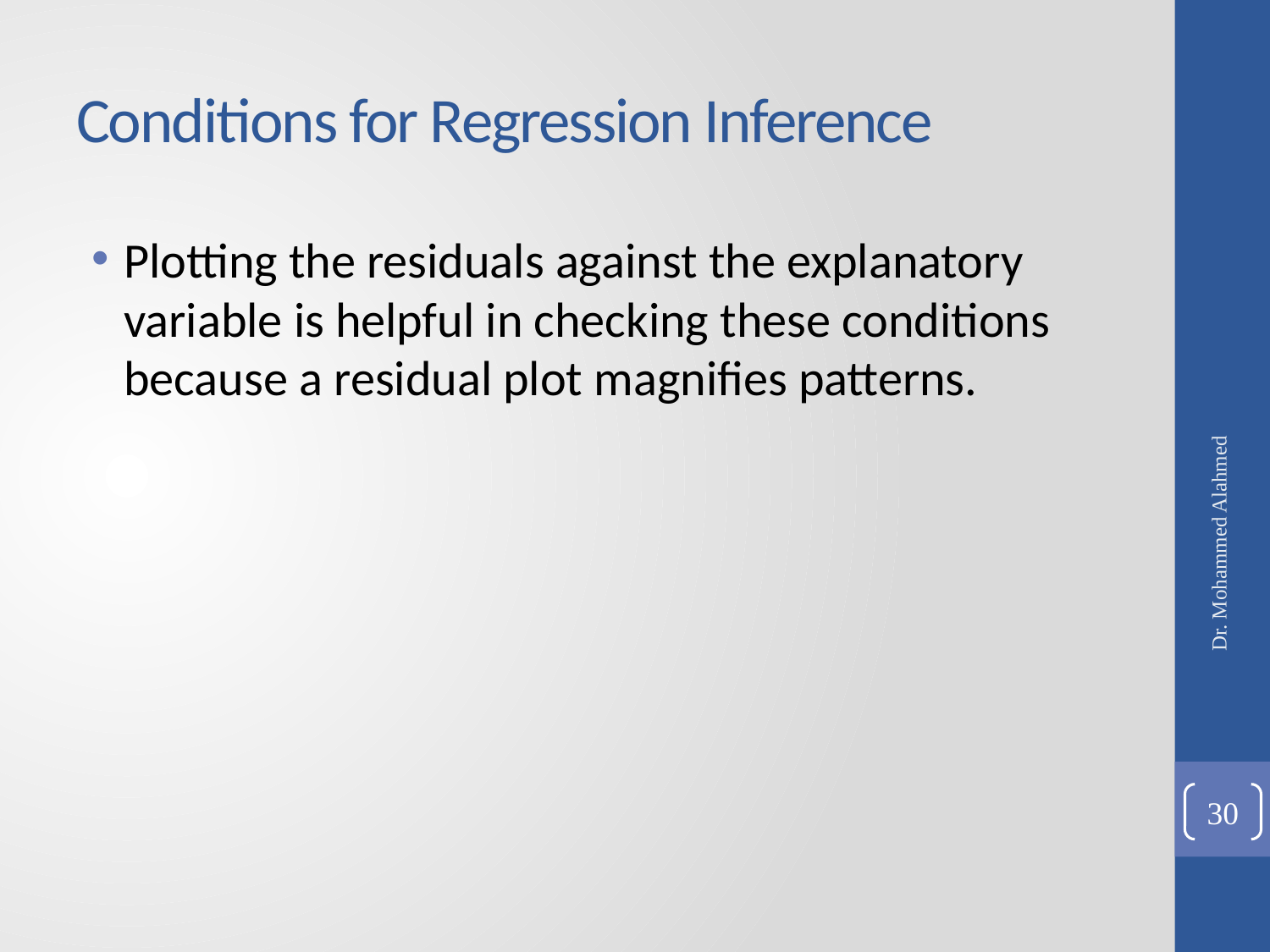

# Conditions for Regression Inference
Plotting the residuals against the explanatory variable is helpful in checking these conditions because a residual plot magnifies patterns.
Dr. Mohammed Alahmed
30